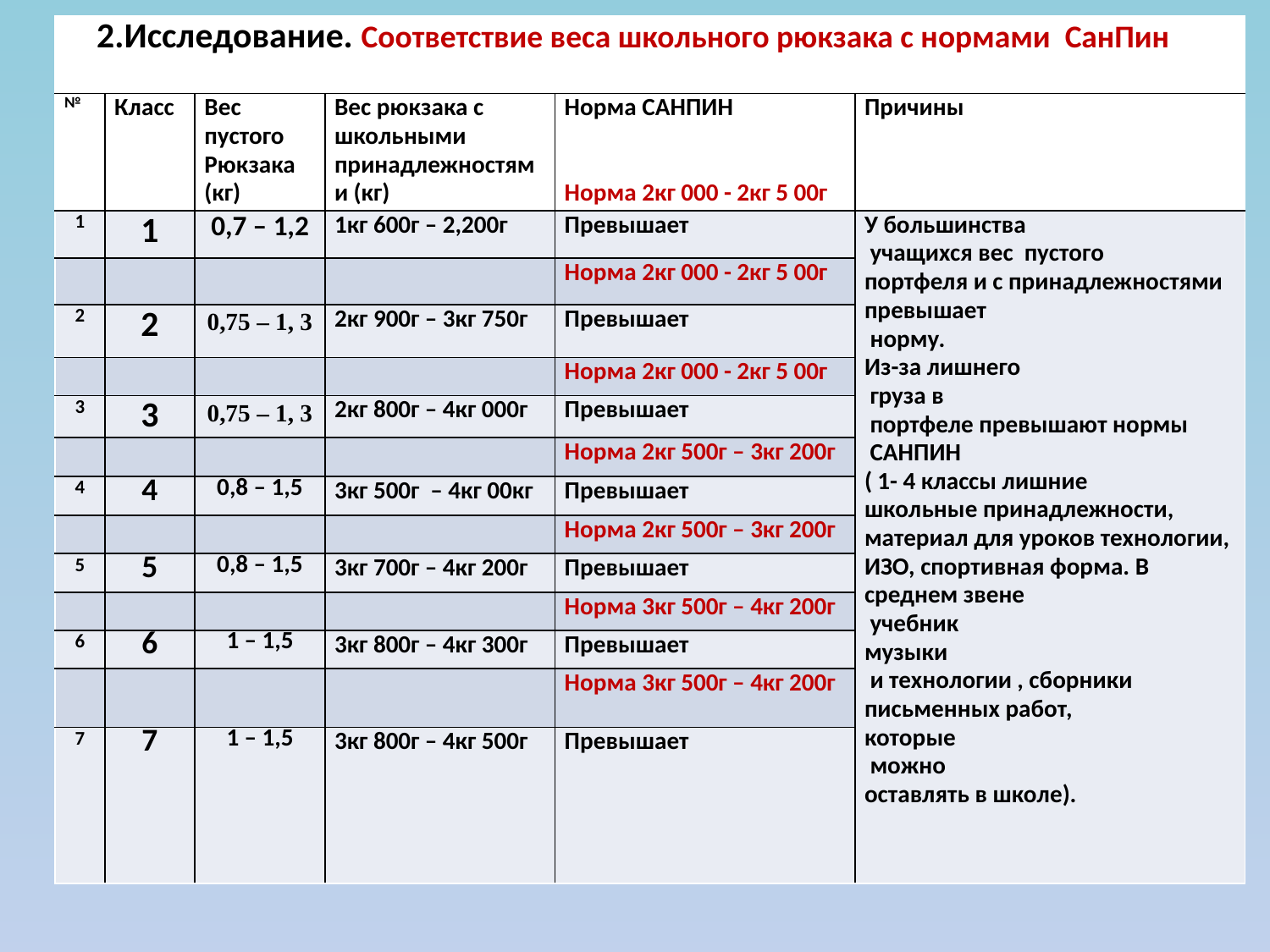

| 2.Исследование. Соответствие веса школьного рюкзака с нормами СанПин |  |  |  |  |  |
| --- | --- | --- | --- | --- | --- |
| № | Класс | Вес пустого Рюкзака (кг) | Вес рюкзака с школьными принадлежностями (кг) | Норма САНПИН Норма 2кг 000 - 2кг 5 00г | Причины |
| 1 | 1 | 0,7 – 1,2 | 1кг 600г – 2,200г | Превышает | У большинства учащихся вес пустого портфеля и с принадлежностями превышает норму. Из-за лишнего груза в портфеле превышают нормы САНПИН ( 1- 4 классы лишние школьные принадлежности, материал для уроков технологии, ИЗО, спортивная форма. В среднем звене учебник музыки и технологии , сборники письменных работ, которые можно оставлять в школе). |
|  |  |  |  | Норма 2кг 000 - 2кг 5 00г |  |
| 2 | 2 | 0,75 – 1, 3 | 2кг 900г – 3кг 750г | Превышает |  |
|  |  |  |  | Норма 2кг 000 - 2кг 5 00г |  |
| 3 | 3 | 0,75 – 1, 3 | 2кг 800г – 4кг 000г | Превышает |  |
|  |  |  |  | Норма 2кг 500г – 3кг 200г |  |
| 4 | 4 | 0,8 – 1,5 | 3кг 500г – 4кг 00кг | Превышает |  |
|  |  |  |  | Норма 2кг 500г – 3кг 200г |  |
| 5 | 5 | 0,8 – 1,5 | 3кг 700г – 4кг 200г | Превышает |  |
|  |  |  |  | Норма 3кг 500г – 4кг 200г |  |
| 6 | 6 | 1 – 1,5 | 3кг 800г – 4кг 300г | Превышает |  |
|  |  |  |  | Норма 3кг 500г – 4кг 200г |  |
| 7 | 7 | 1 – 1,5 | 3кг 800г – 4кг 500г | Превышает |  |
#